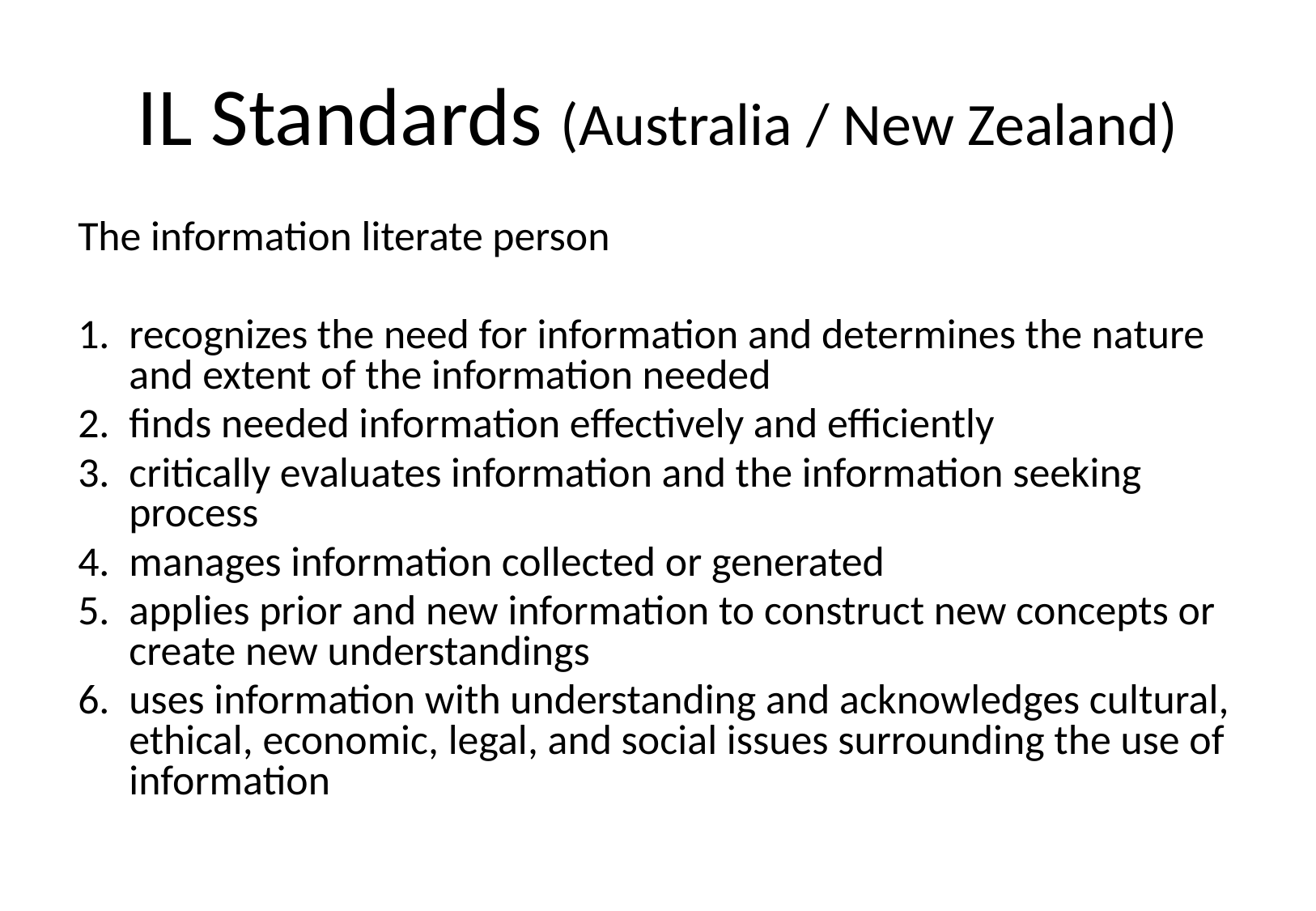

# IL Standards (Australia / New Zealand)
The information literate person

recognizes the need for information and determines the nature and extent of the information needed
finds needed information effectively and efficiently
critically evaluates information and the information seeking process
manages information collected or generated
applies prior and new information to construct new concepts or create new understandings
uses information with understanding and acknowledges cultural, ethical, economic, legal, and social issues surrounding the use of information